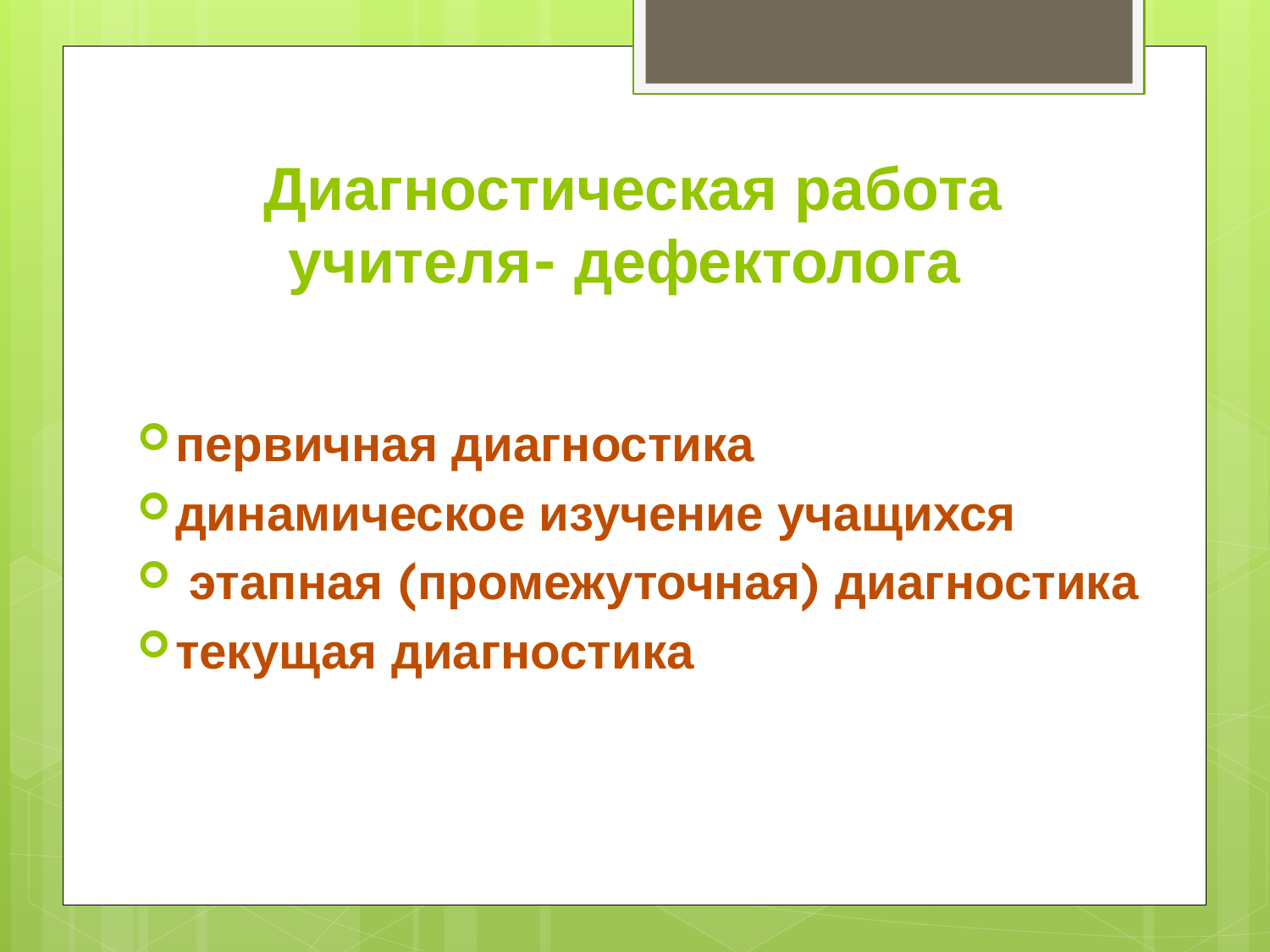

# Диагностическая работа учителя- дефектолога
первичная диагностика
динамическое изучение учащихся
 этапная (промежуточная) диагностика
текущая диагностика